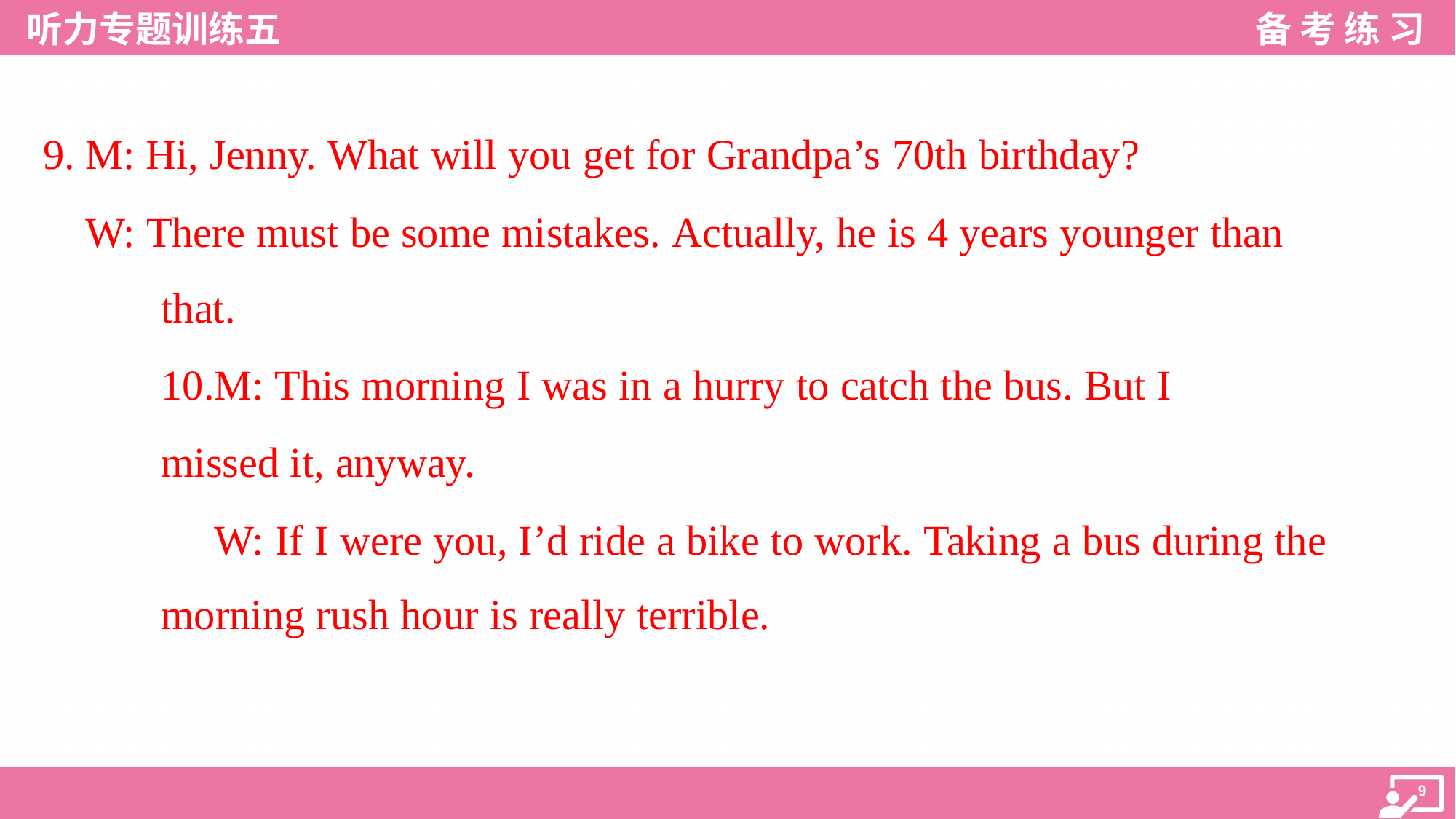

9. M: Hi, Jenny. What will you get for Grandpa’s 70th birthday?
    W: There must be some mistakes. Actually, he is 4 years younger than
that.
10.M: This morning I was in a hurry to catch the bus. But I
missed it, anyway.
     W: If I were you, I’d ride a bike to work. Taking a bus during the
morning rush hour is really terrible.